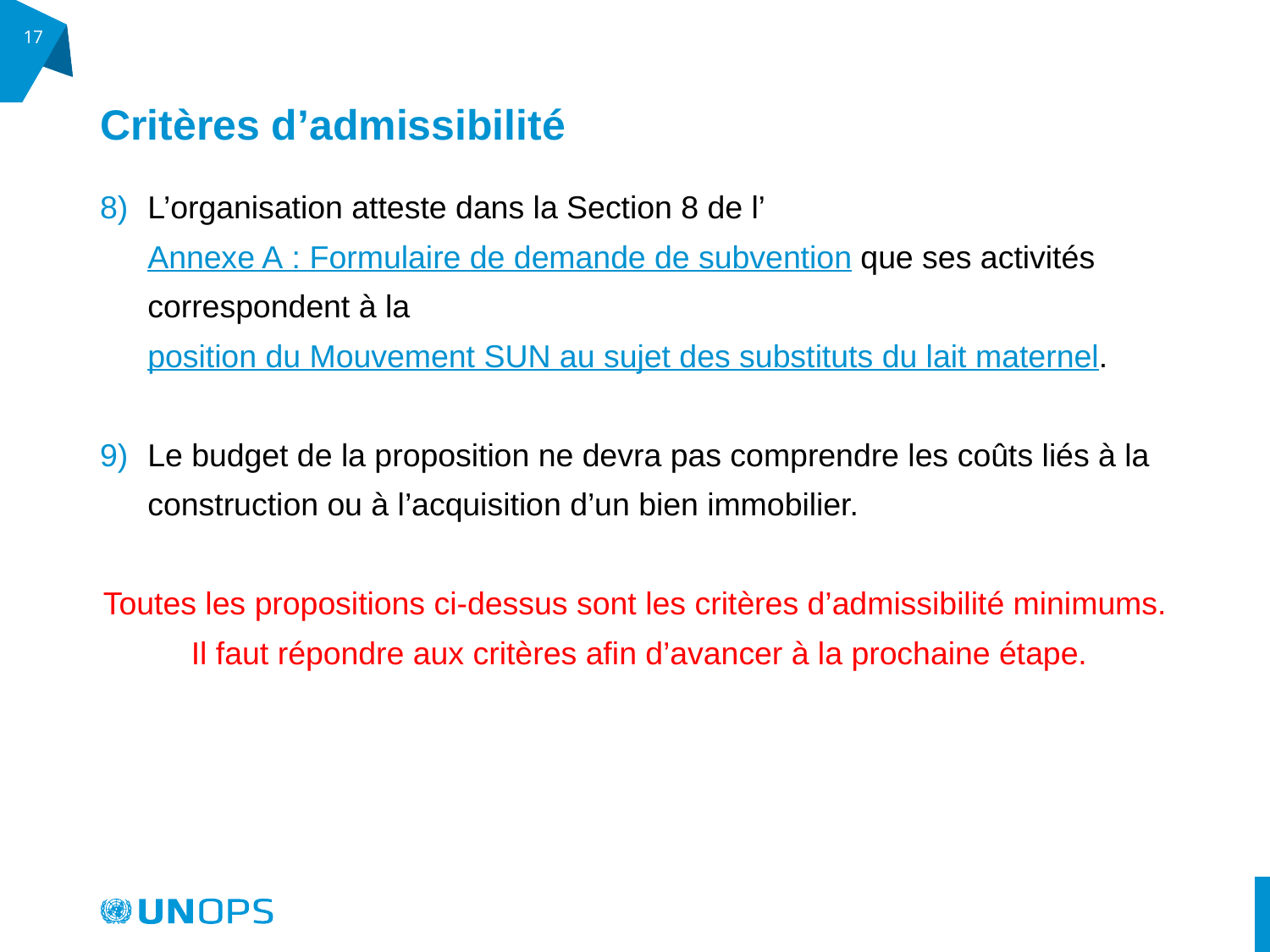

17
# Critères d’admissibilité
L’organisation atteste dans la Section 8 de l’Annexe A : Formulaire de demande de subvention que ses activités correspondent à la position du Mouvement SUN au sujet des substituts du lait maternel.

Le budget de la proposition ne devra pas comprendre les coûts liés à la construction ou à l’acquisition d’un bien immobilier.

Toutes les propositions ci-dessus sont les critères d’admissibilité minimums.  Il faut répondre aux critères afin d’avancer à la prochaine étape.